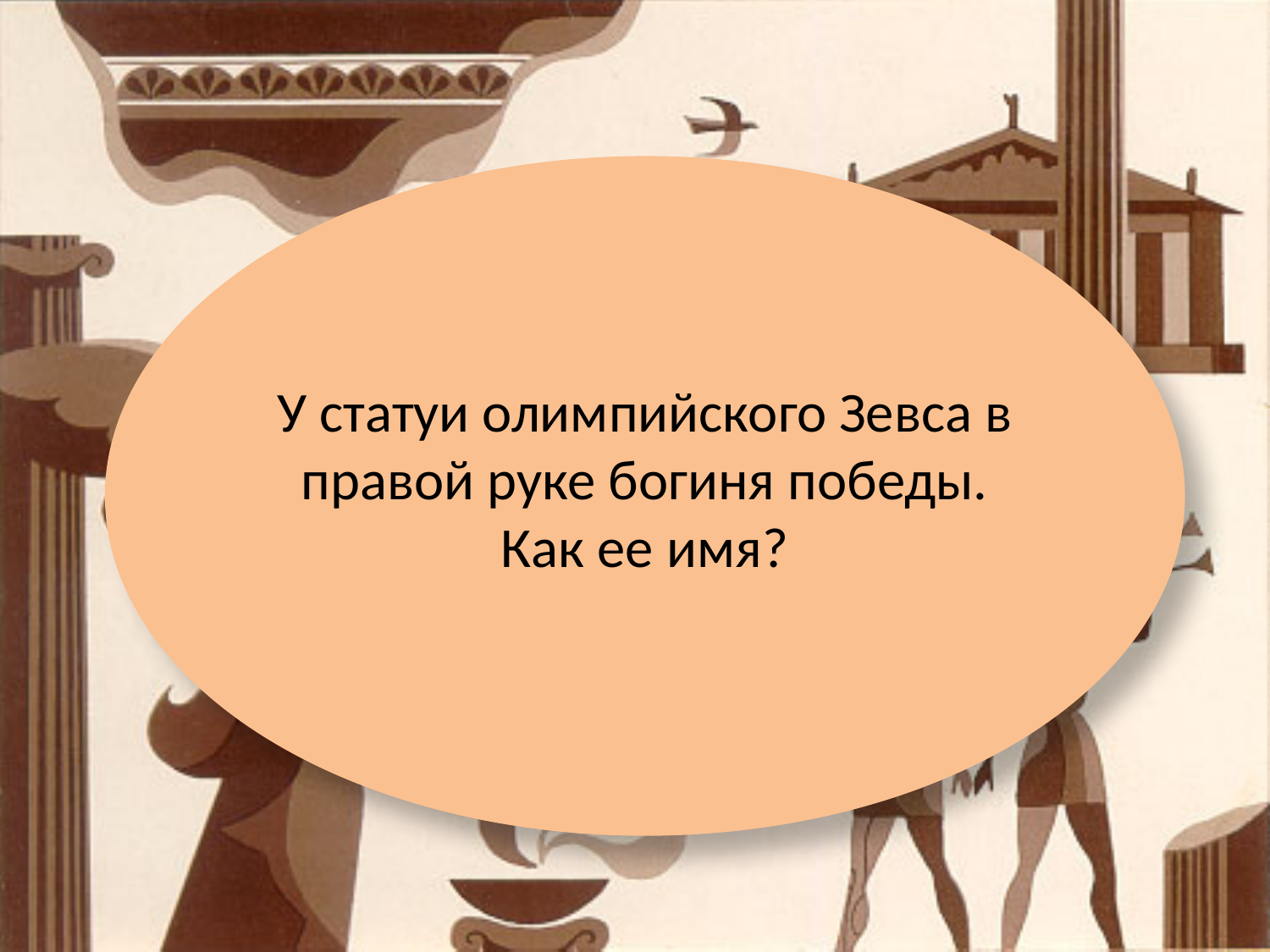

У статуи олимпийского Зевса в правой руке богиня победы. Как ее имя?